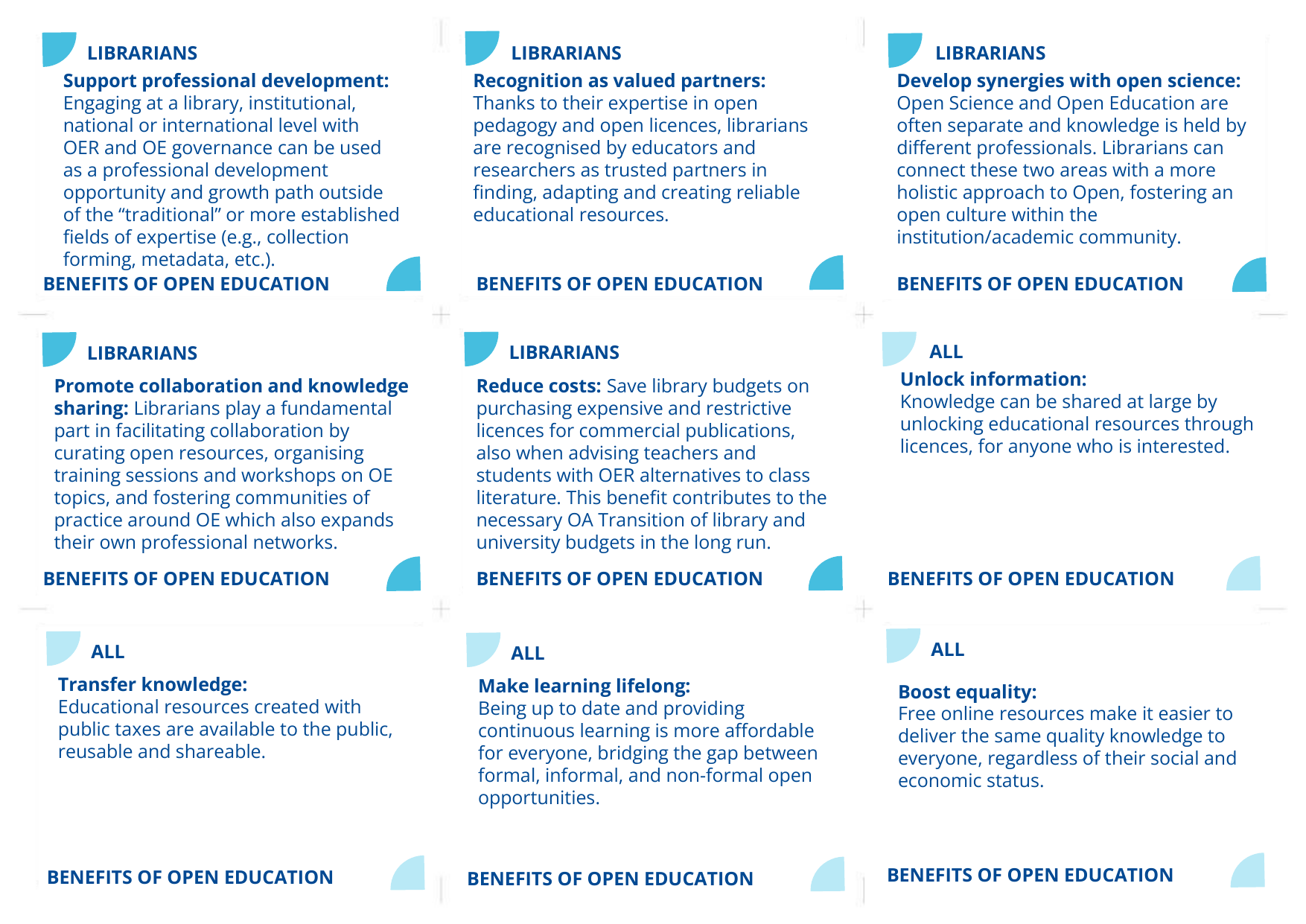

LIBRARIANS

LIBRARIANS
LIBRARIANS
Support professional development:
Engaging at a library, institutional, national or international level with OER and OE governance can be used as a professional development opportunity and growth path outside of the “traditional” or more established fields of expertise (e.g., collection forming, metadata, etc.).
Recognition as valued partners:
Thanks to their expertise in open pedagogy and open licences, librarians are recognised by educators and researchers as trusted partners in finding, adapting and creating reliable educational resources.
Develop synergies with open science:
Open Science and Open Education are often separate and knowledge is held by different professionals. Librarians can connect these two areas with a more holistic approach to Open, fostering an open culture within the institution/academic community.

BENEFITS OF OPEN EDUCATION
BENEFITS OF OPEN EDUCATION
BENEFITS OF OPEN EDUCATION

ALL
LIBRARIANS
LIBRARIANS

Unlock information:
Knowledge can be shared at large by unlocking educational resources through licences, for anyone who is interested.
Promote collaboration and knowledge sharing: Librarians play a fundamental part in facilitating collaboration by curating open resources, organising training sessions and workshops on OE topics, and fostering communities of practice around OE which also expands their own professional networks.
Reduce costs: Save library budgets on purchasing expensive and restrictive licences for commercial publications, also when advising teachers and students with OER alternatives to class literature. This benefit contributes to the necessary OA Transition of library and university budgets in the long run.
BENEFITS OF OPEN EDUCATION
BENEFITS OF OPEN EDUCATION
BENEFITS OF OPEN EDUCATION

ALL

ALL
ALL

Transfer knowledge:
Educational resources created with public taxes are available to the public, reusable and shareable.
Make learning lifelong:
Being up to date and providing continuous learning is more affordable for everyone, bridging the gap between formal, informal, and non-formal open opportunities.
Boost equality:
Free online resources make it easier to deliver the same quality knowledge to everyone, regardless of their social and economic status.
BENEFITS OF OPEN EDUCATION

BENEFITS OF OPEN EDUCATION
BENEFITS OF OPEN EDUCATION